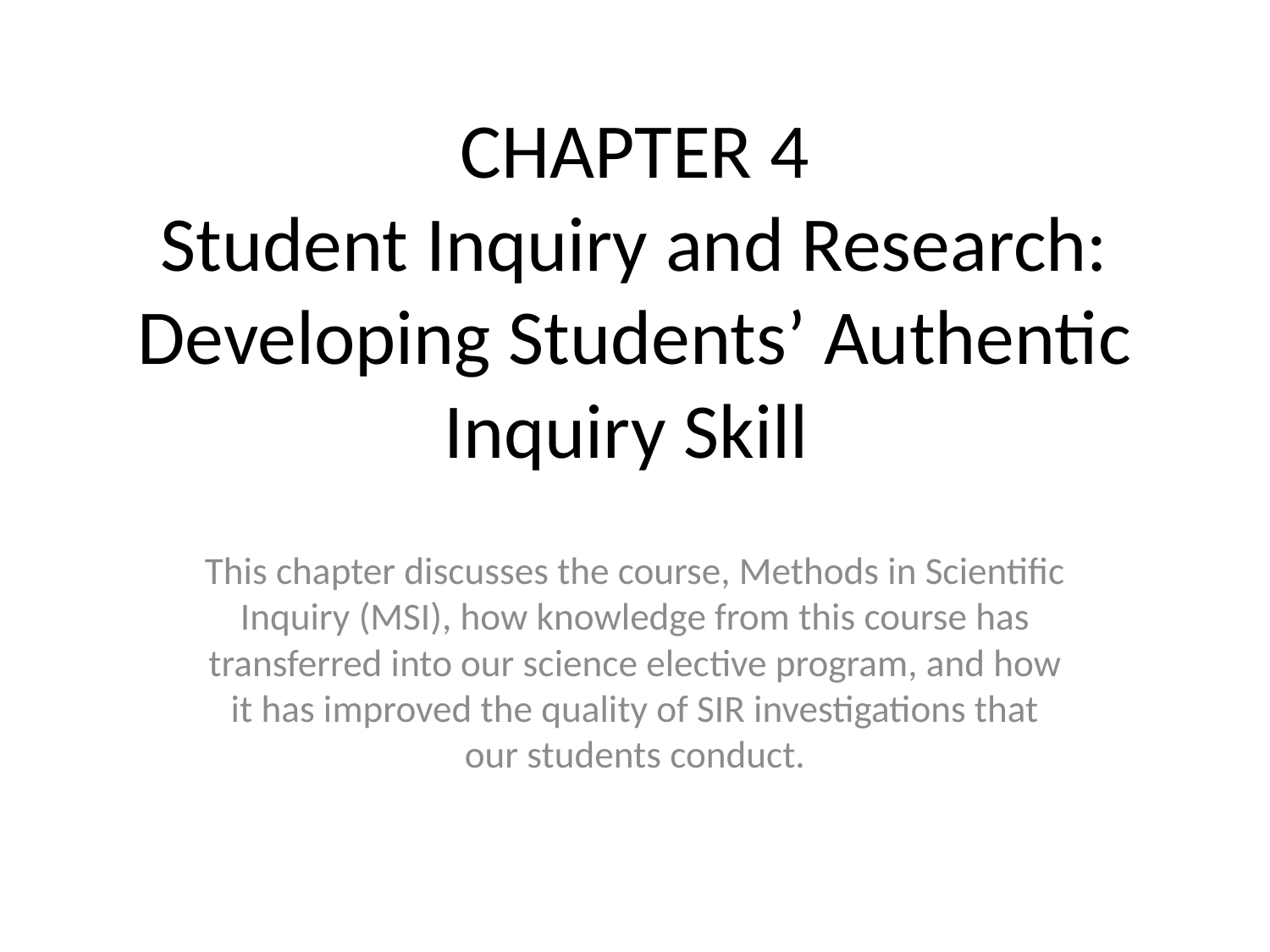

# CHAPTER 4 Student Inquiry and Research: Developing Students’ Authentic Inquiry Skill
This chapter discusses the course, Methods in Scientific Inquiry (MSI), how knowledge from this course has transferred into our science elective program, and how it has improved the quality of SIR investigations that our students conduct.